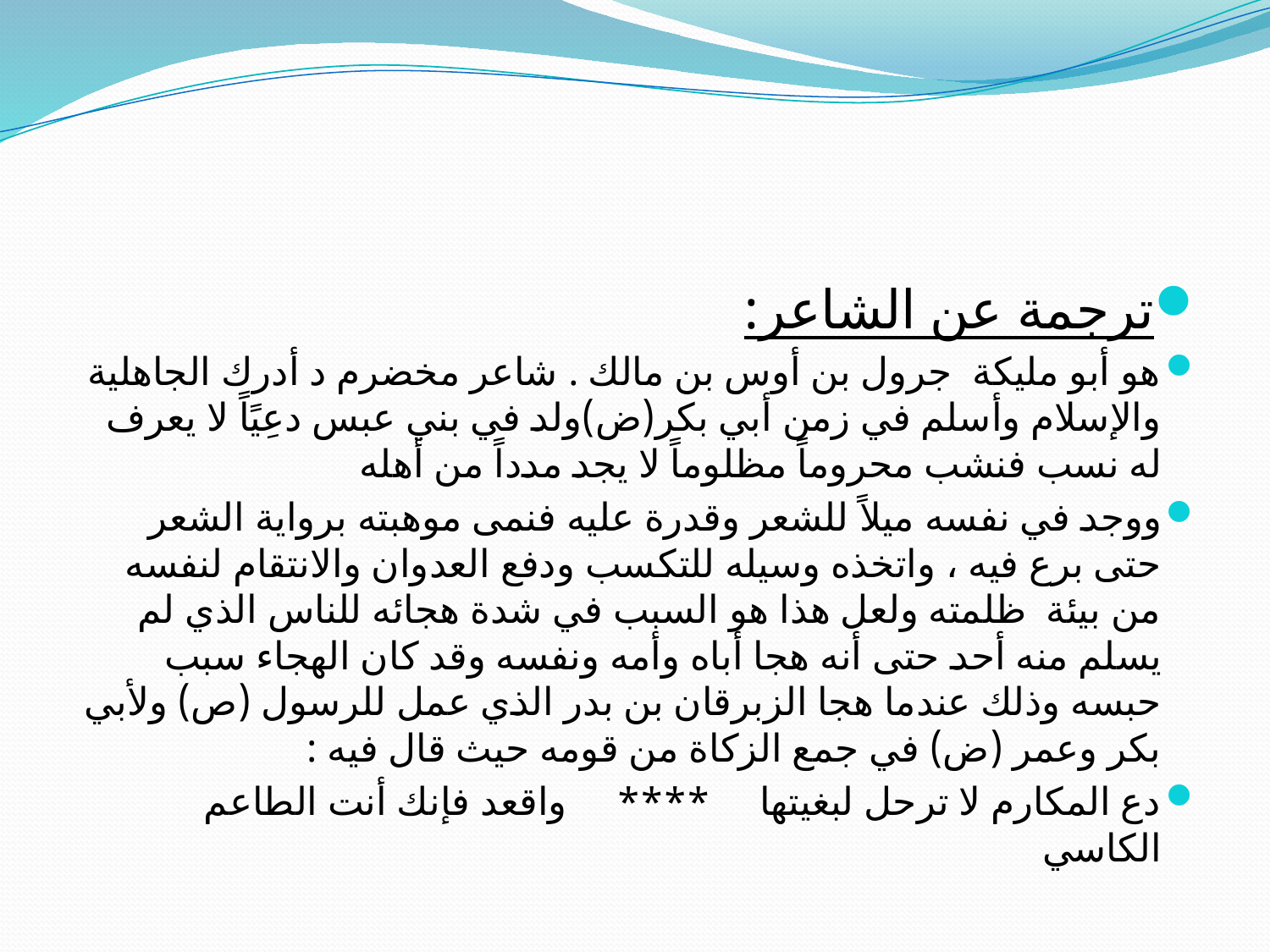

#
ترجمة عن الشاعر:
هو أبو مليكة  جرول بن أوس بن مالك . شاعر مخضرم د أدرك الجاهلية والإسلام وأسلم في زمن أبي بكر(ض)ولد في بني عبس دعِيًاً لا يعرف له نسب فنشب محروماً مظلوماً لا يجد مدداً من أهله
ووجد في نفسه ميلاً للشعر وقدرة عليه فنمى موهبته برواية الشعر حتى برع فيه ، واتخذه وسيله للتكسب ودفع العدوان والانتقام لنفسه من بيئة  ظلمته ولعل هذا هو السبب في شدة هجائه للناس الذي لم يسلم منه أحد حتى أنه هجا أباه وأمه ونفسه وقد كان الهجاء سبب حبسه وذلك عندما هجا الزبرقان بن بدر الذي عمل للرسول (ص) ولأبي بكر وعمر (ض) في جمع الزكاة من قومه حيث قال فيه :
دع المكارم لا ترحل لبغيتها     ****     واقعد فإنك أنت الطاعم الكاسي